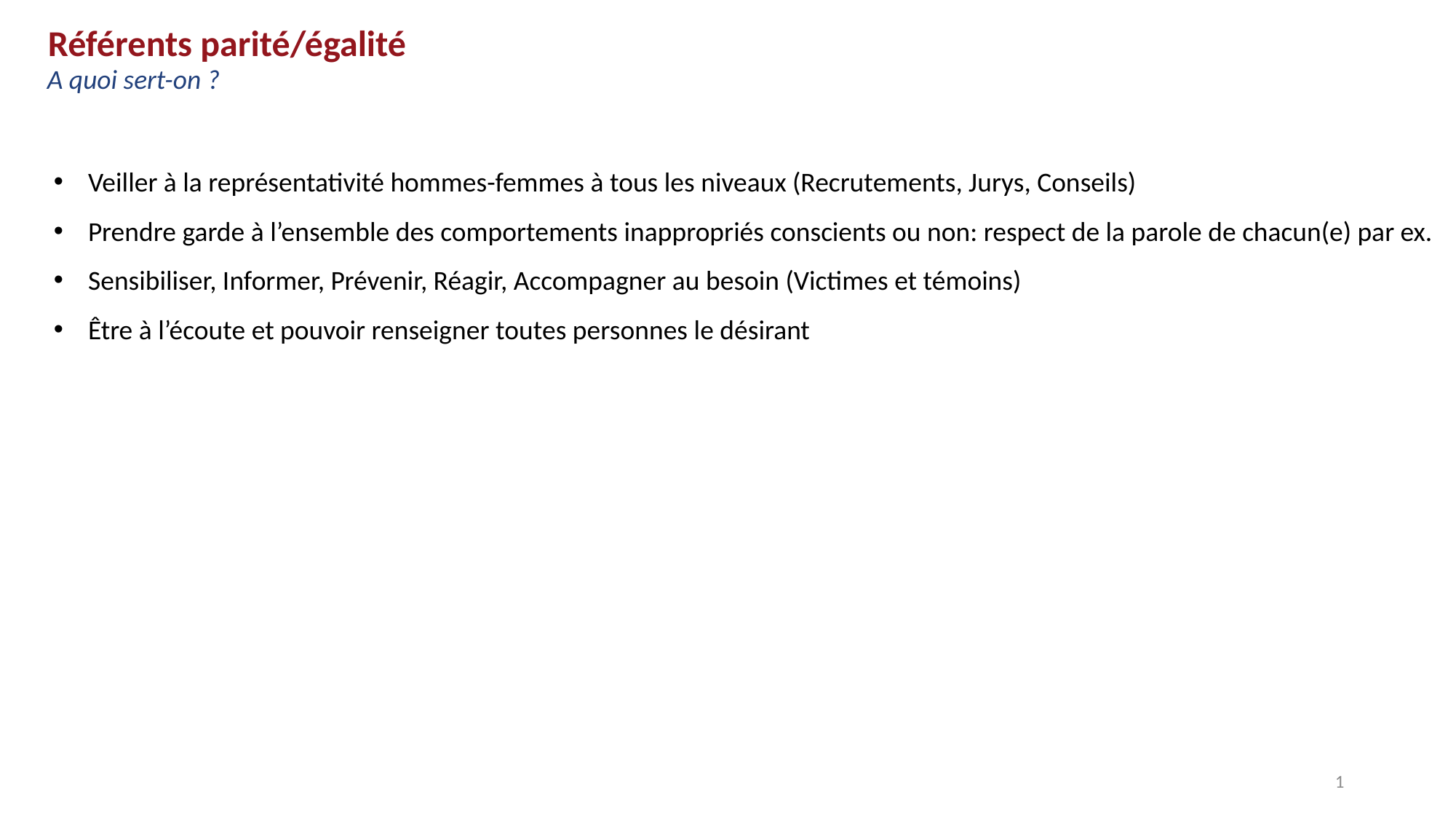

Référents parité/égalité
A quoi sert-on ?
Veiller à la représentativité hommes-femmes à tous les niveaux (Recrutements, Jurys, Conseils)
Prendre garde à l’ensemble des comportements inappropriés conscients ou non: respect de la parole de chacun(e) par ex.
Sensibiliser, Informer, Prévenir, Réagir, Accompagner au besoin (Victimes et témoins)
Être à l’écoute et pouvoir renseigner toutes personnes le désirant
1